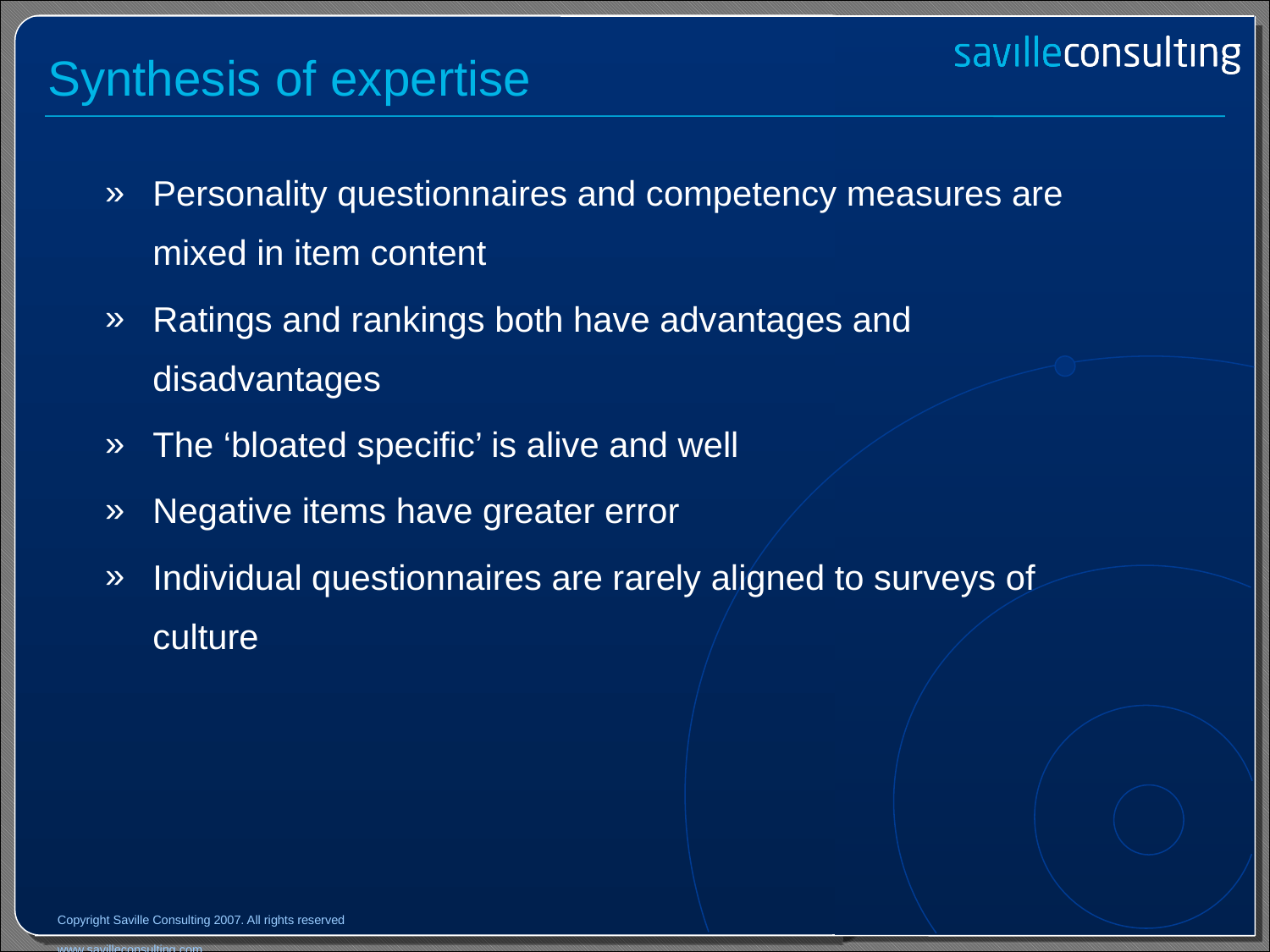

# Synthesis of expertise
Personality questionnaires and competency measures are mixed in item content
Ratings and rankings both have advantages and disadvantages
The ‘bloated specific’ is alive and well
Negative items have greater error
Individual questionnaires are rarely aligned to surveys of culture